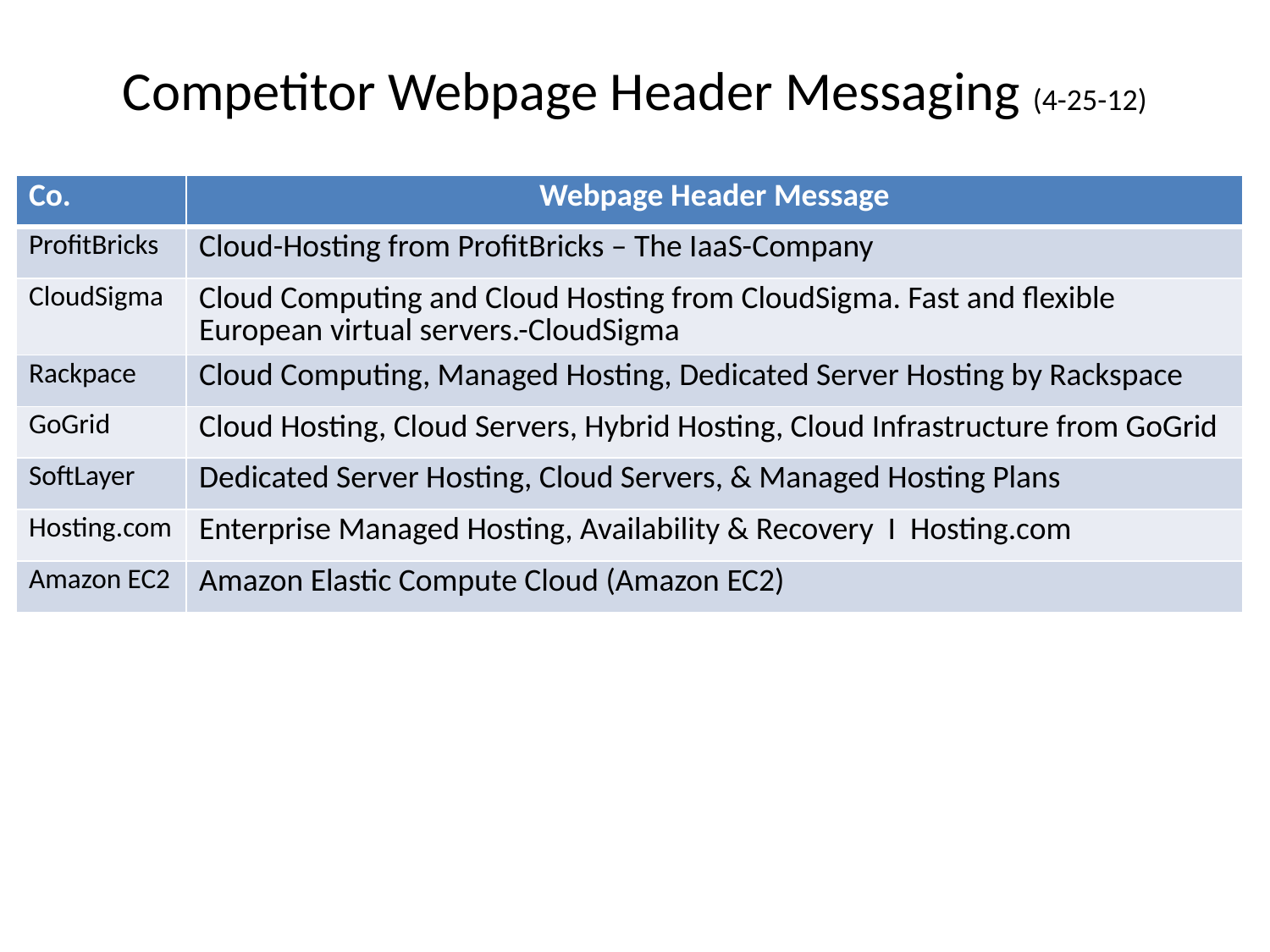

# Competitor Webpage Header Messaging (4-25-12)
| Co. | Webpage Header Message |
| --- | --- |
| ProfitBricks | Cloud-Hosting from ProfitBricks – The IaaS-Company |
| CloudSigma | Cloud Computing and Cloud Hosting from CloudSigma. Fast and flexible European virtual servers.-CloudSigma |
| Rackpace | Cloud Computing, Managed Hosting, Dedicated Server Hosting by Rackspace |
| GoGrid | Cloud Hosting, Cloud Servers, Hybrid Hosting, Cloud Infrastructure from GoGrid |
| SoftLayer | Dedicated Server Hosting, Cloud Servers, & Managed Hosting Plans |
| Hosting.com | Enterprise Managed Hosting, Availability & Recovery I Hosting.com |
| Amazon EC2 | Amazon Elastic Compute Cloud (Amazon EC2) |